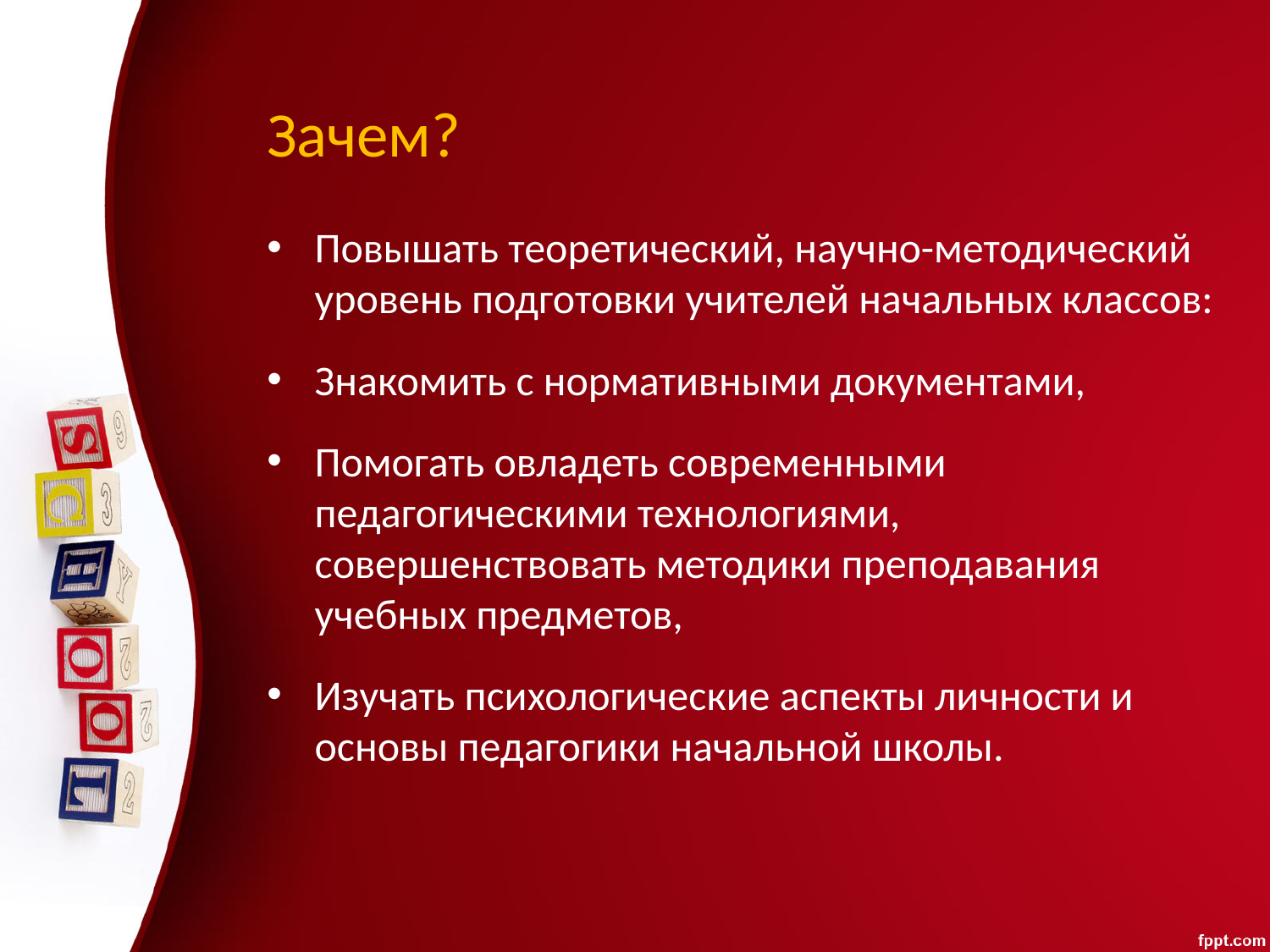

# Зачем?
Повышать теоретический, научно-методический уровень подготовки учителей начальных классов:

Знакомить с нормативными документами,

Помогать овладеть современными педагогическими технологиями, совершенствовать методики преподавания учебных предметов,

Изучать психологические аспекты личности и основы педагогики начальной школы.